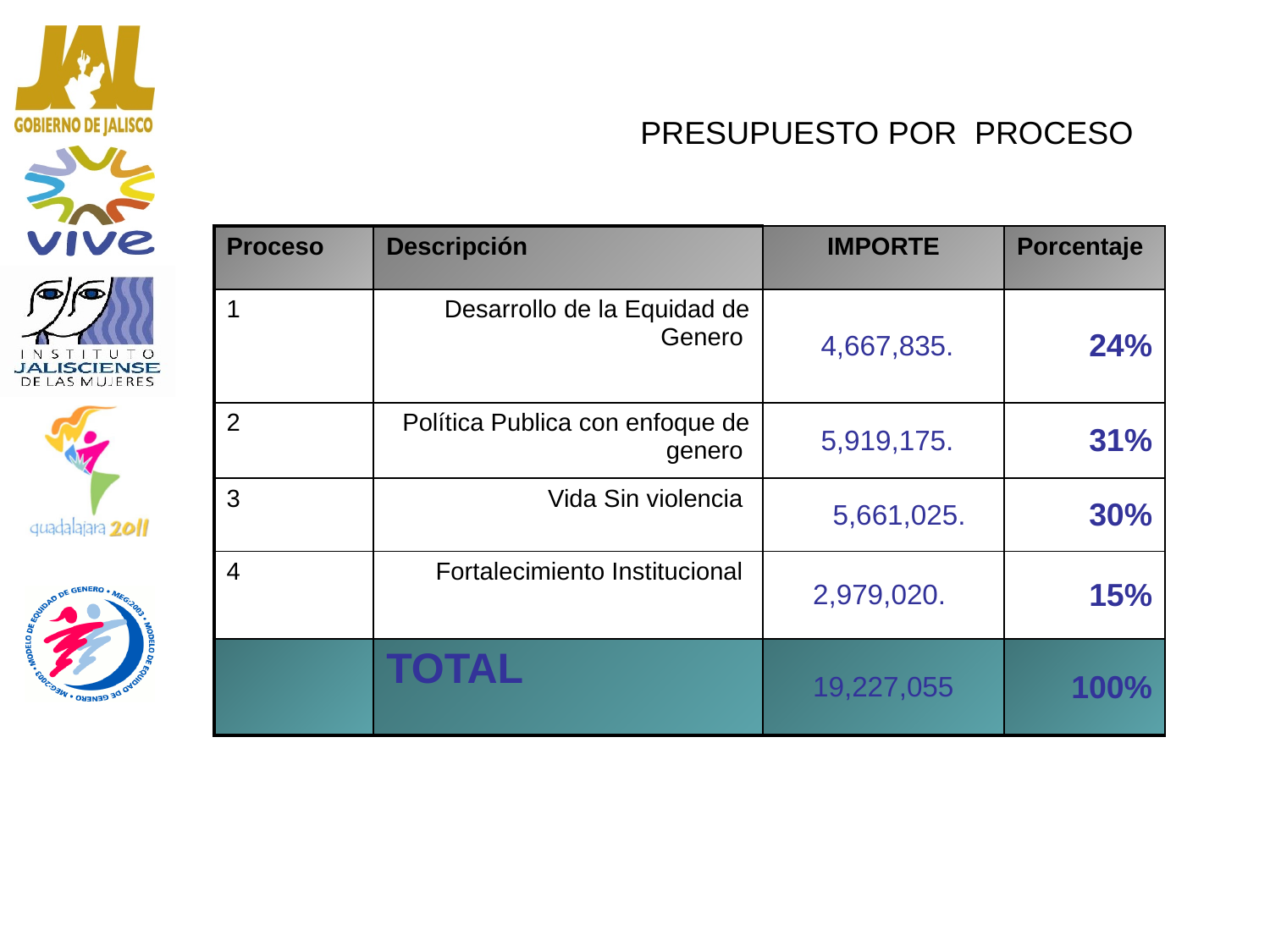

PRESUPUESTO POR  PROCESO
| Proceso | Descripción | IMPORTE | Porcentaje |
| --- | --- | --- | --- |
| 1 | Desarrollo de la Equidad de Genero | 4,667,835. | 24% |
| 2 | Política Publica con enfoque de genero | 5,919,175. | 31% |
| 3 | Vida Sin violencia | 5,661,025. | 30% |
| 4 | Fortalecimiento Institucional | 2,979,020. | 15% |
|  | TOTAL | 19,227,055 | 100% |